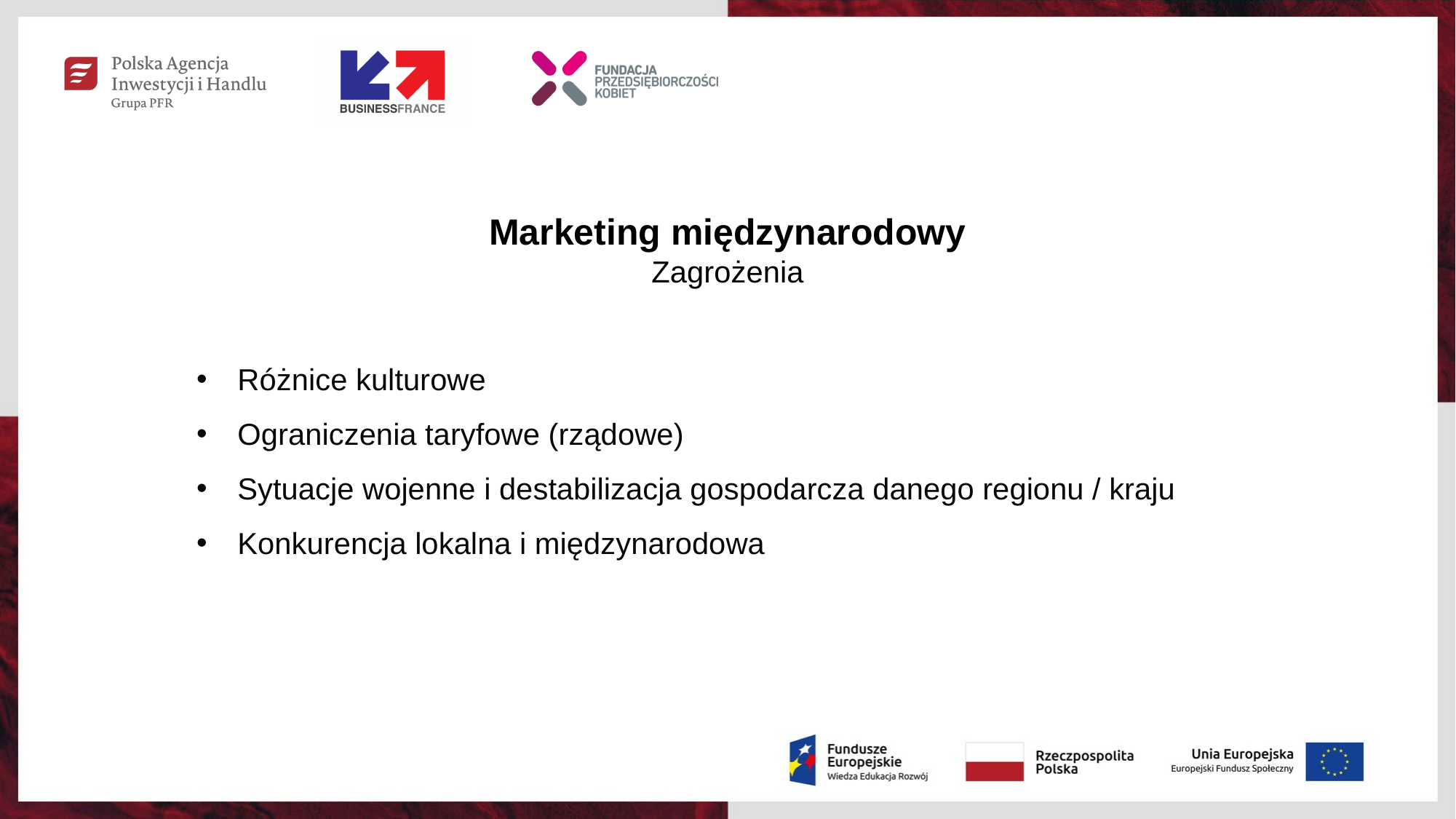

Marketing międzynarodowy
Zagrożenia
Różnice kulturowe
Ograniczenia taryfowe (rządowe)
Sytuacje wojenne i destabilizacja gospodarcza danego regionu / kraju
Konkurencja lokalna i międzynarodowa